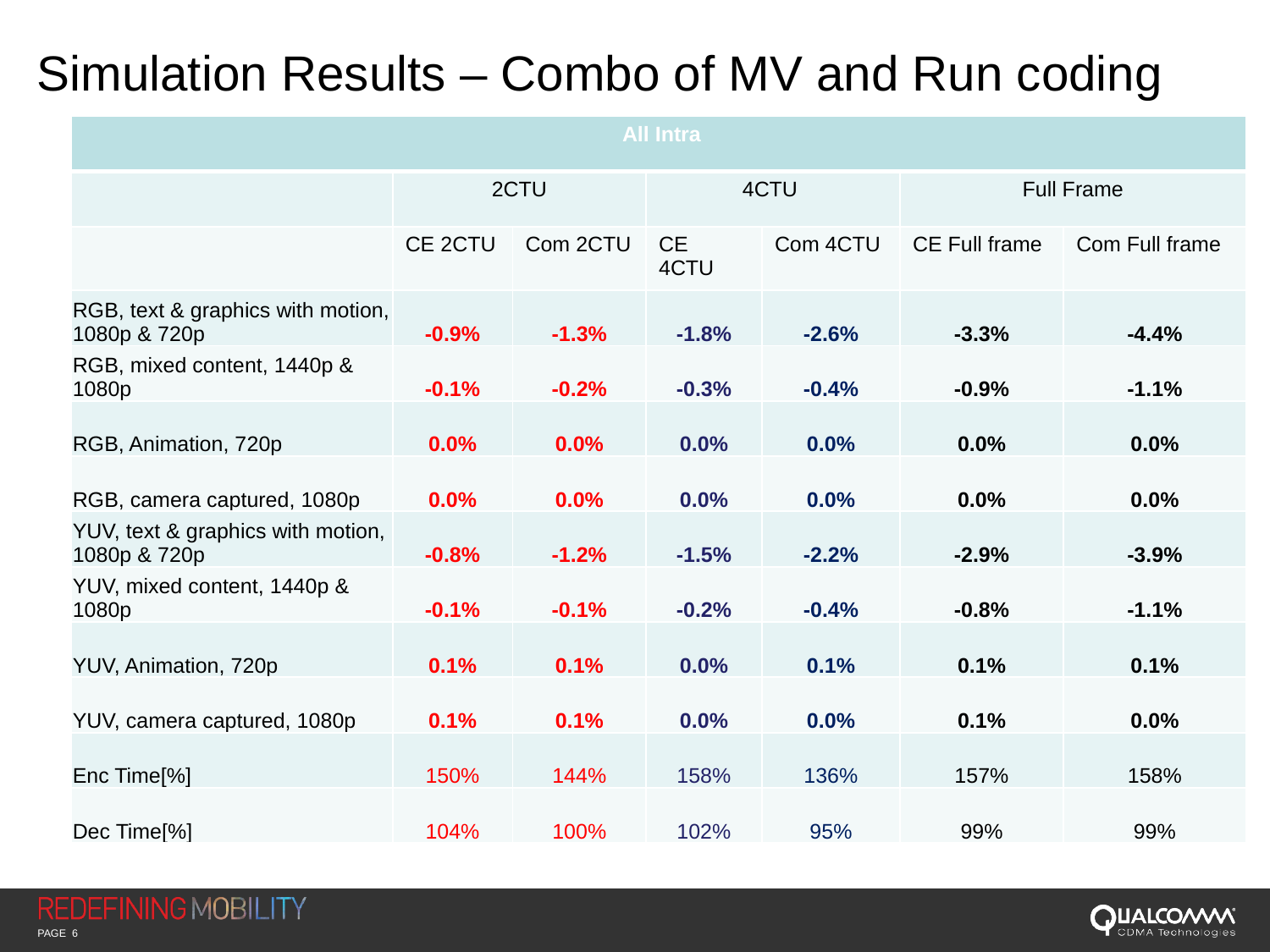

# Simulation Results – Combo of MV and Run coding
| All Intra |  |  |  |  |  |  |
| --- | --- | --- | --- | --- | --- | --- |
|  | 2CTU |  | 4CTU |  | Full Frame |  |
|  | CE 2CTU | Com 2CTU | CE 4CTU | Com 4CTU | CE Full frame | Com Full frame |
| RGB, text & graphics with motion, 1080p & 720p | -0.9% | -1.3% | -1.8% | -2.6% | -3.3% | -4.4% |
| RGB, mixed content, 1440p & 1080p | -0.1% | -0.2% | -0.3% | -0.4% | -0.9% | -1.1% |
| RGB, Animation, 720p | 0.0% | 0.0% | 0.0% | 0.0% | 0.0% | 0.0% |
| RGB, camera captured, 1080p | 0.0% | 0.0% | 0.0% | 0.0% | 0.0% | 0.0% |
| YUV, text & graphics with motion, 1080p & 720p | -0.8% | -1.2% | -1.5% | -2.2% | -2.9% | -3.9% |
| YUV, mixed content, 1440p & 1080p | -0.1% | -0.1% | -0.2% | -0.4% | -0.8% | -1.1% |
| YUV, Animation, 720p | 0.1% | 0.1% | 0.0% | 0.1% | 0.1% | 0.1% |
| YUV, camera captured, 1080p | 0.1% | 0.1% | 0.0% | 0.0% | 0.1% | 0.0% |
| Enc Time[%] | 150% | 144% | 158% | 136% | 157% | 158% |
| Dec Time[%] | 104% | 100% | 102% | 95% | 99% | 99% |